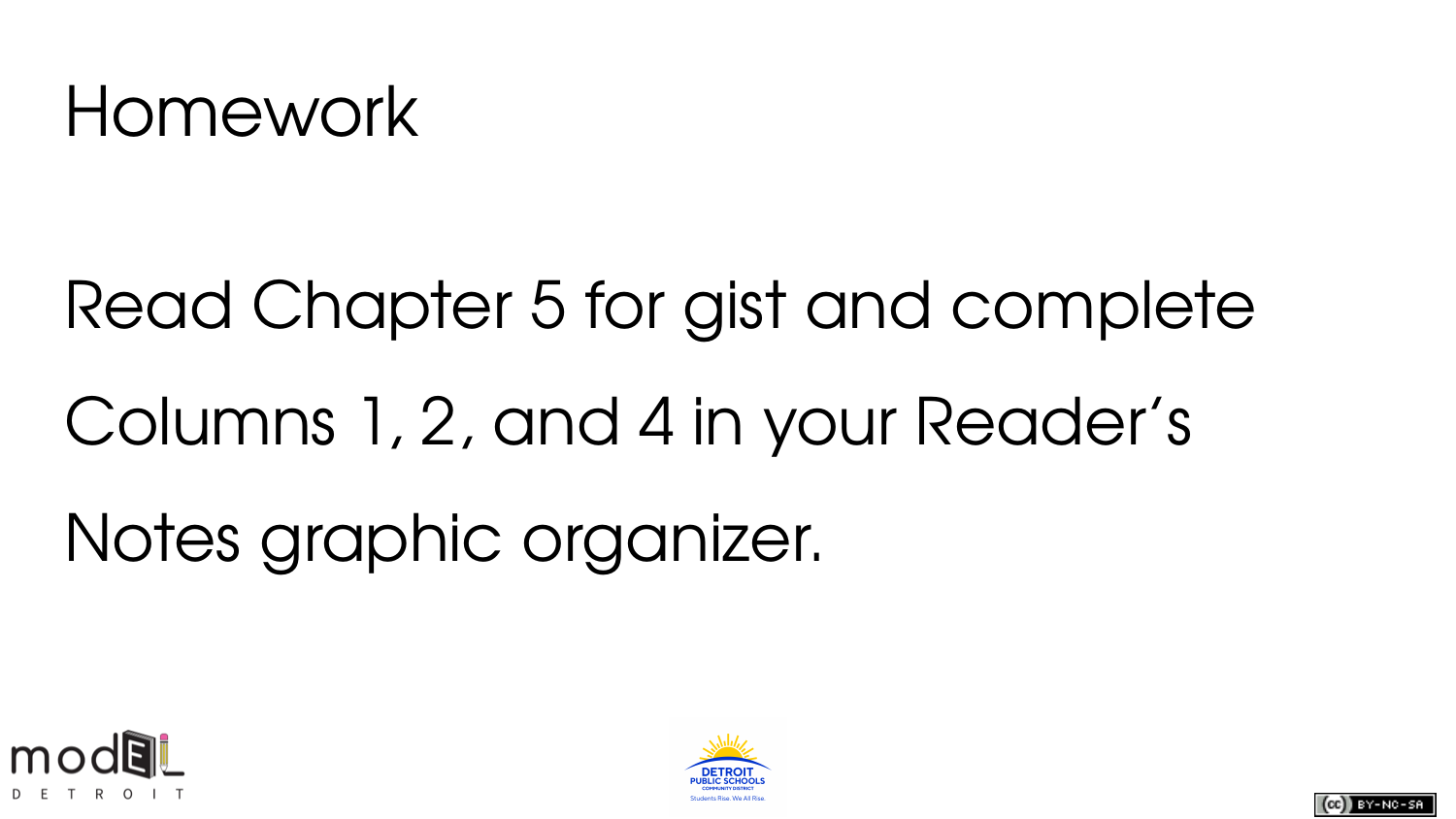

# Homework

Read Chapter 5 for gist and complete Columns 1, 2, and 4 in your Reader’s Notes graphic organizer.